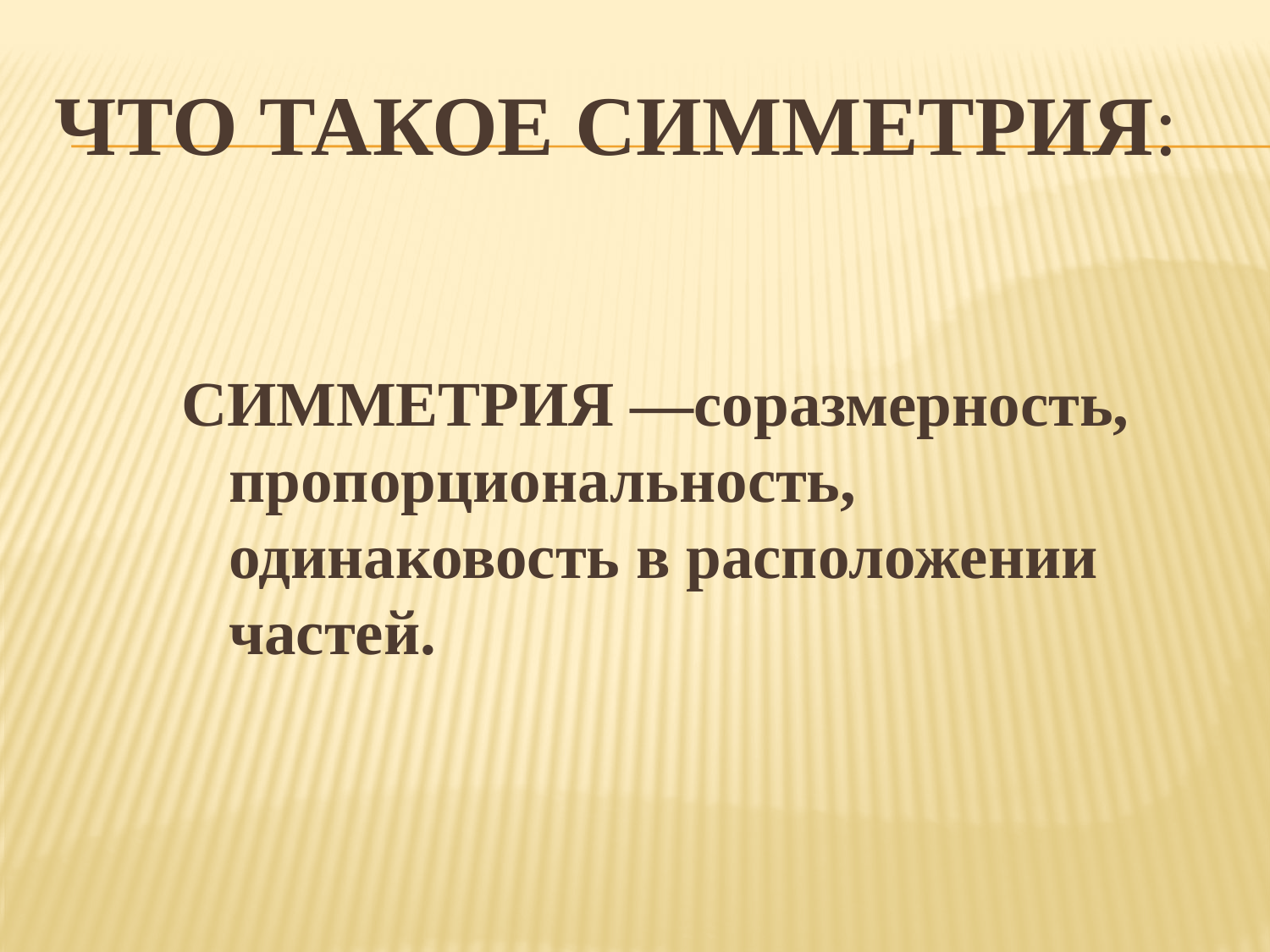

# Что такое симметрия:

СИММЕТРИЯ —соразмерность, пропорциональность, одинаковость в расположении частей.